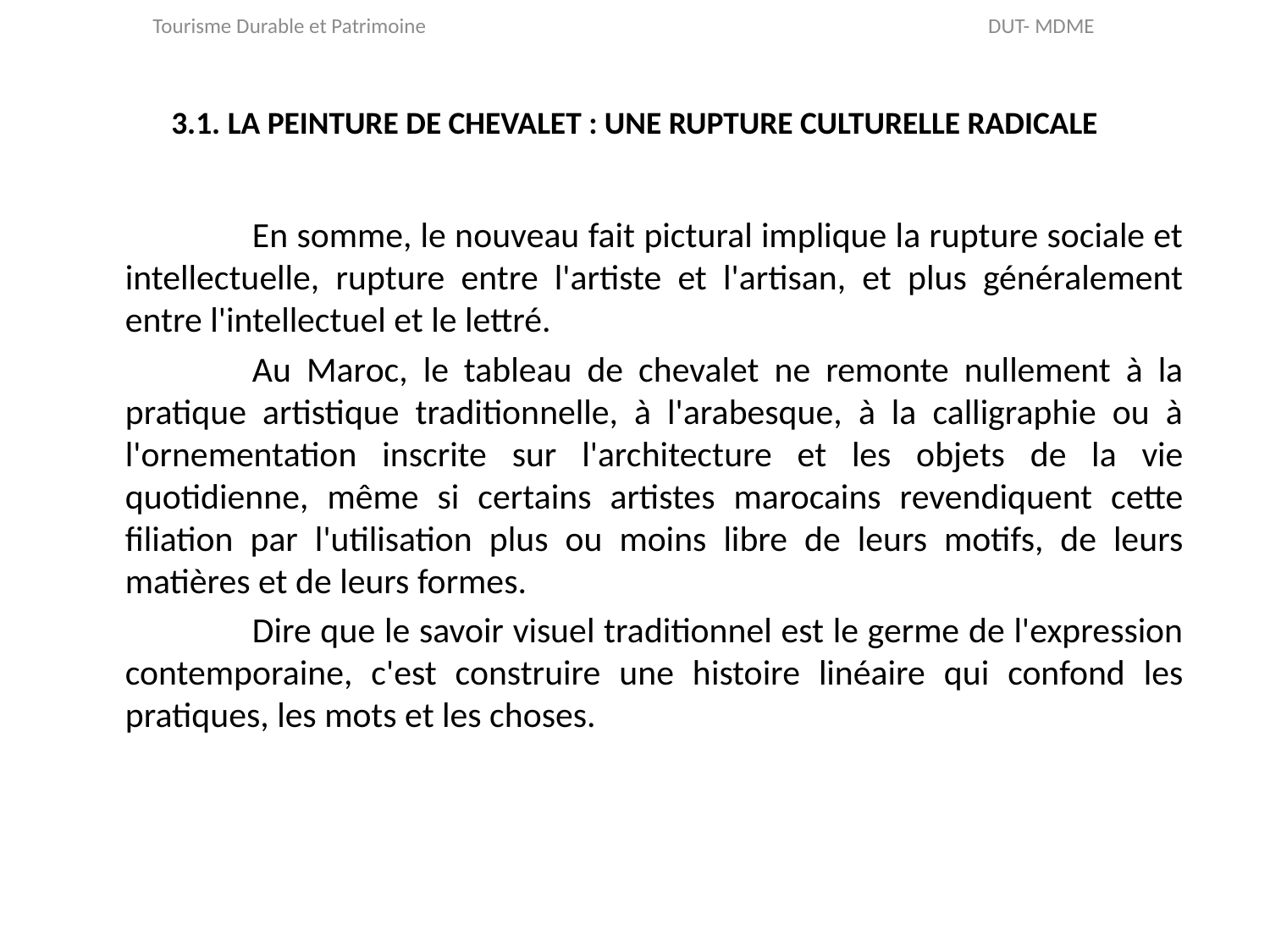

Tourisme Durable et Patrimoine                                                                                                                    DUT- MDME
# 3.1. LA PEINTURE DE CHEVALET : UNE RUPTURE CULTURELLE RADICALE
		En somme, le nouveau fait pictural implique la rupture sociale et intellectuelle, rupture entre l'artiste et l'artisan, et plus généralement entre l'intellectuel et le lettré.
		Au Maroc, le tableau de chevalet ne remonte nullement à la pratique artistique traditionnelle, à l'arabesque, à la calligraphie ou à l'ornementation inscrite sur l'architecture et les objets de la vie quotidienne, même si certains artistes marocains revendiquent cette filiation par l'utilisation plus ou moins libre de leurs motifs, de leurs matières et de leurs formes.
		Dire que le savoir visuel traditionnel est le germe de l'expression contemporaine, c'est construire une histoire linéaire qui confond les pratiques, les mots et les choses.